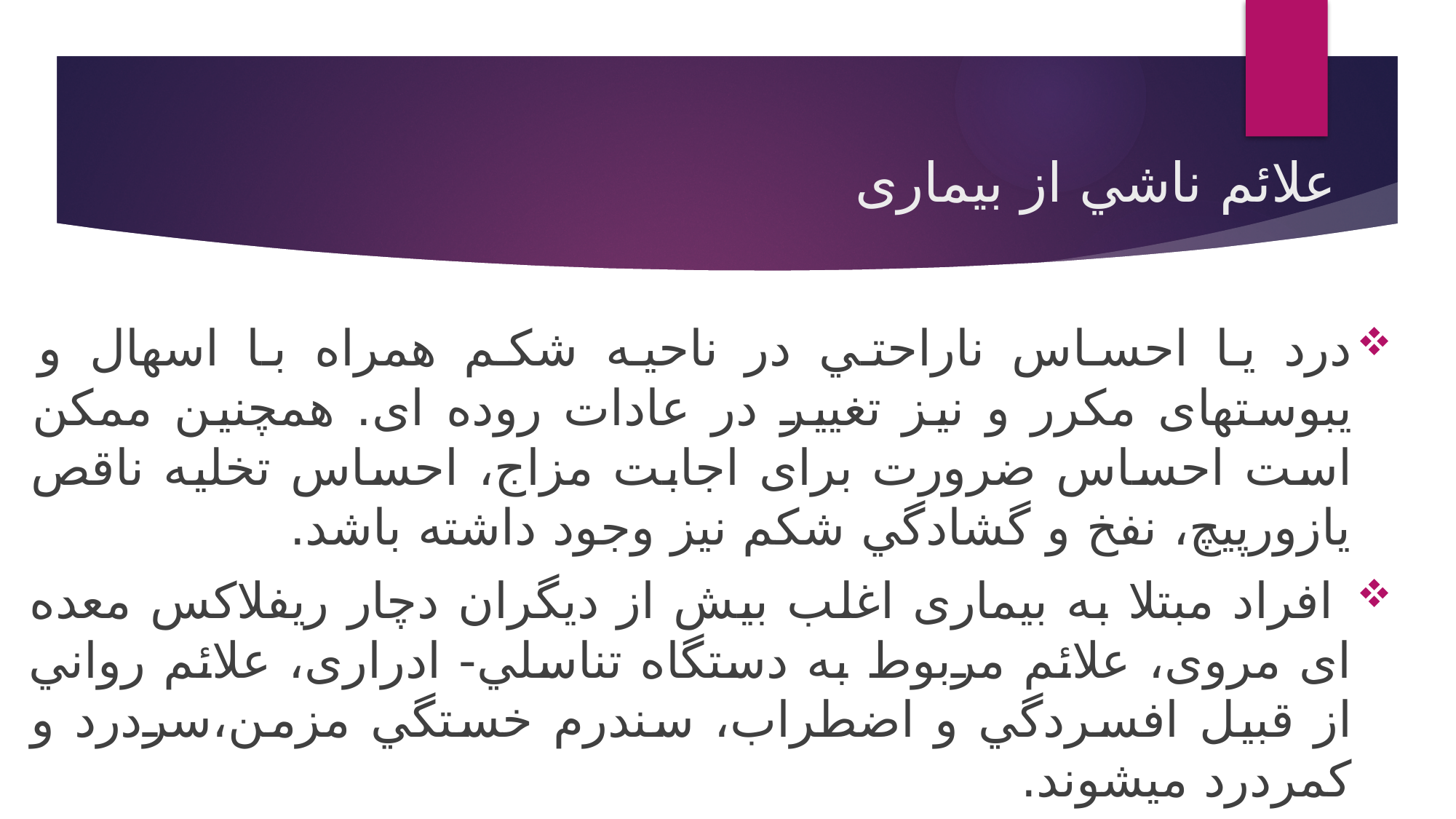

# علائم ناشي از بیماری
درد يا احساس ناراحتي در ناحيه شکم همراه با اسهال و يبوستهای مکرر و نيز تغيير در عادات روده ای. همچنين ممکن است احساس ضرورت برای اجابت مزاج، احساس تخليه ناقص يازورپيچ، نفخ و گشادگي شکم نيز وجود داشته باشد.
 افراد مبتلا به بيماری اغلب بيش از ديگران دچار ریفلاکس معده ای مروی، علائم مربوط به دستگاه تناسلي- ادراری، علائم رواني از قبيل افسردگي و اضطراب، سندرم خستگي مزمن،سردرد و كمردرد ميشوند.